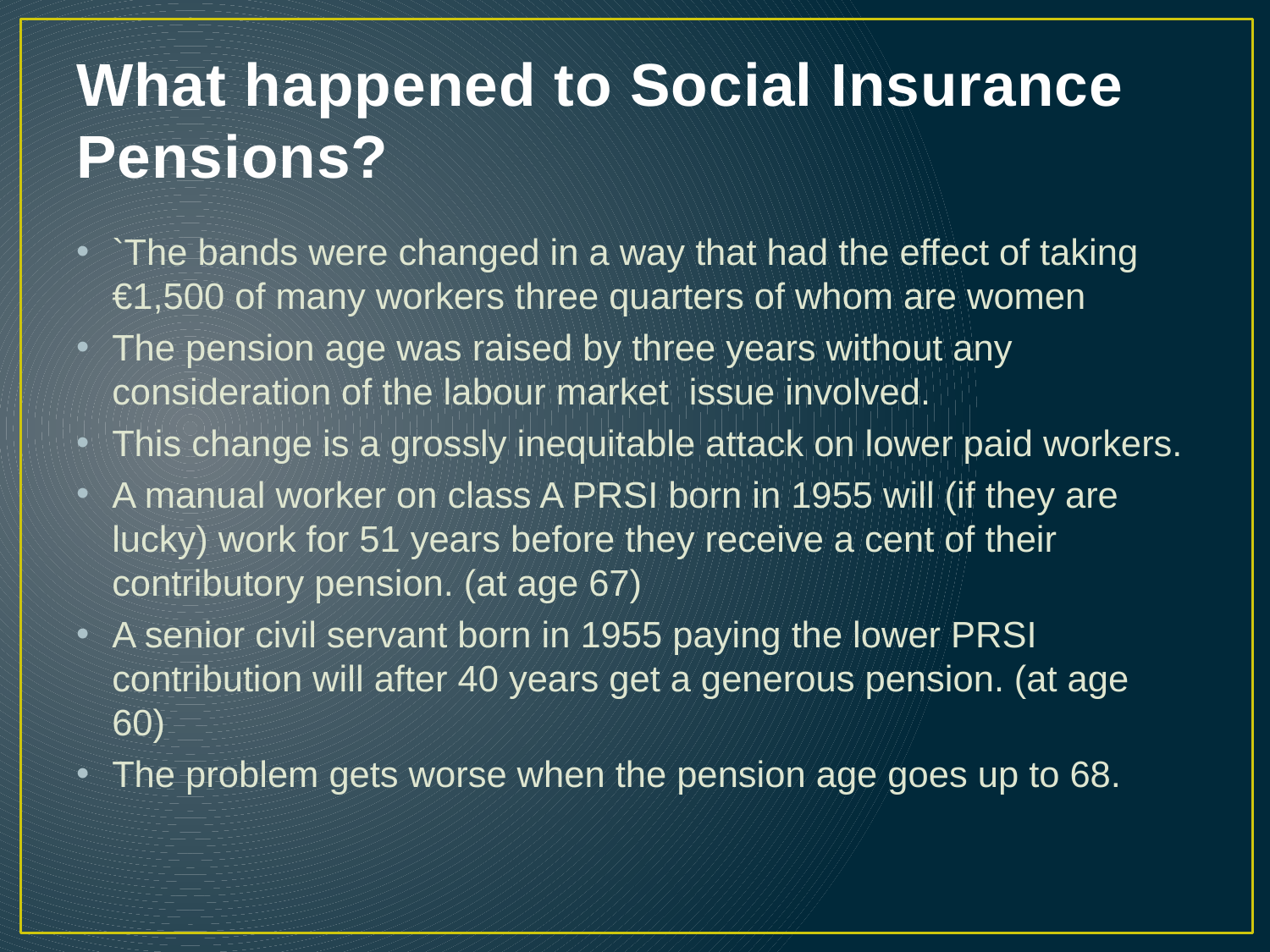

# What happened to Social Insurance Pensions?
`The bands were changed in a way that had the effect of taking €1,500 of many workers three quarters of whom are women
The pension age was raised by three years without any consideration of the labour market  issue involved.
This change is a grossly inequitable attack on lower paid workers.
A manual worker on class A PRSI born in 1955 will (if they are lucky) work for 51 years before they receive a cent of their contributory pension. (at age 67)
A senior civil servant born in 1955 paying the lower PRSI contribution will after 40 years get a generous pension. (at age 60)
The problem gets worse when the pension age goes up to 68.